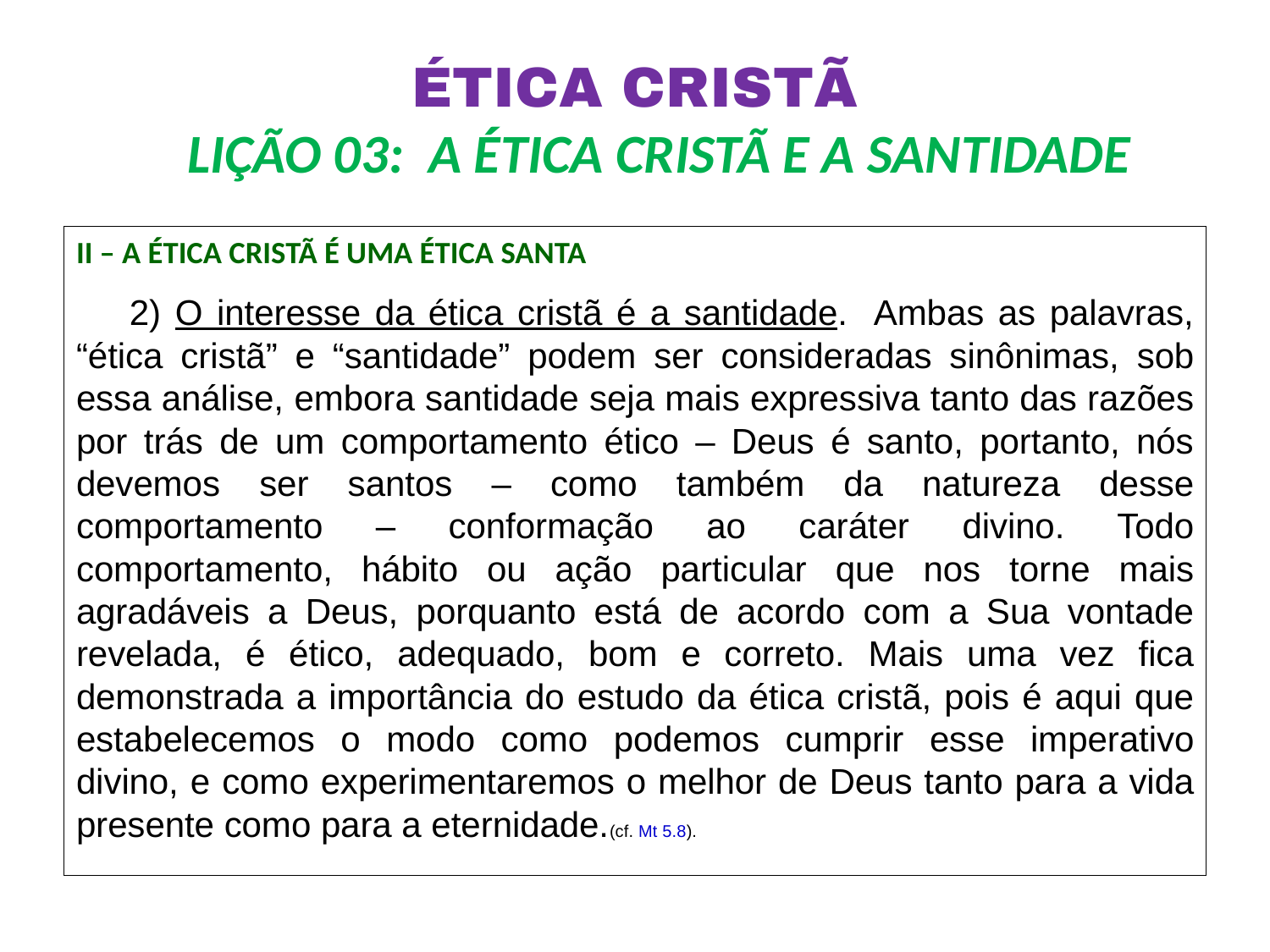

# ÉTICA CRISTÃ LIÇÃO 03:  A ÉTICA CRISTÃ E A SANTIDADE
II – A ÉTICA CRISTÃ É UMA ÉTICA SANTA

	2) O interesse da ética cristã é a santidade.  Ambas as palavras, “ética cristã” e “santidade” podem ser consideradas sinônimas, sob essa análise, embora santidade seja mais expressiva tanto das razões por trás de um comportamento ético – Deus é santo, portanto, nós devemos ser santos – como também da natureza desse comportamento – conformação ao caráter divino. Todo comportamento, hábito ou ação particular que nos torne mais agradáveis a Deus, porquanto está de acordo com a Sua vontade revelada, é ético, adequado, bom e correto. Mais uma vez fica demonstrada a importância do estudo da ética cristã, pois é aqui que estabelecemos o modo como podemos cumprir esse imperativo divino, e como experimentaremos o melhor de Deus tanto para a vida presente como para a eternidade.	(cf. Mt 5.8).